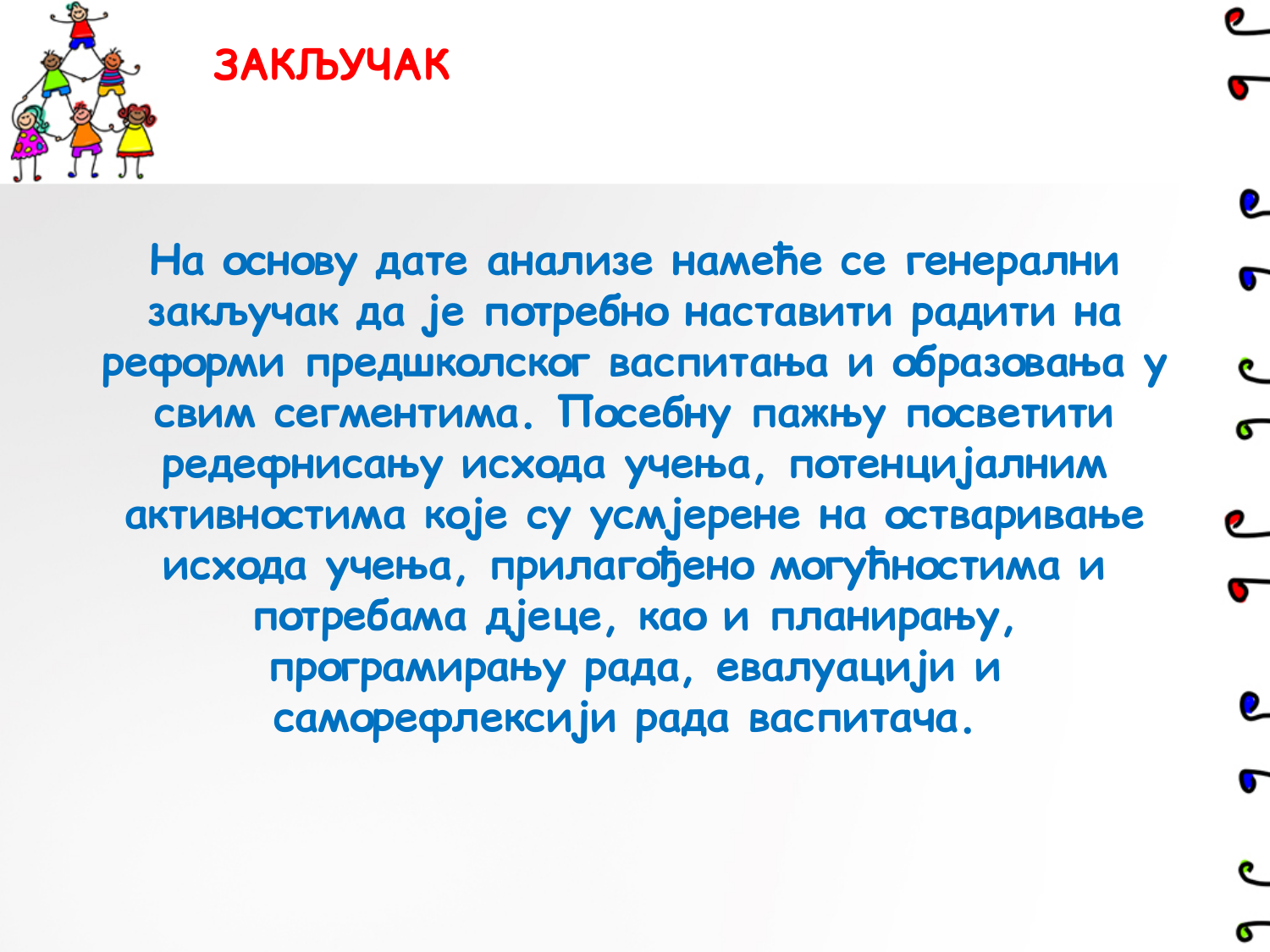

# ЗАКЉУЧАК
На основу дате анализе намеће се генерални закључак да је потребно наставити радити на реформи предшколског васпитања и образовања у свим сегментима. Посебну пажњу посветити редефнисању исхода учења, потенцијалним активностима које су усмјерене на остваривање исхода учења, прилагођено могућностима и потребама дјеце, као и планирању, програмирању рада, евалуацији и саморефлексији рада васпитача.